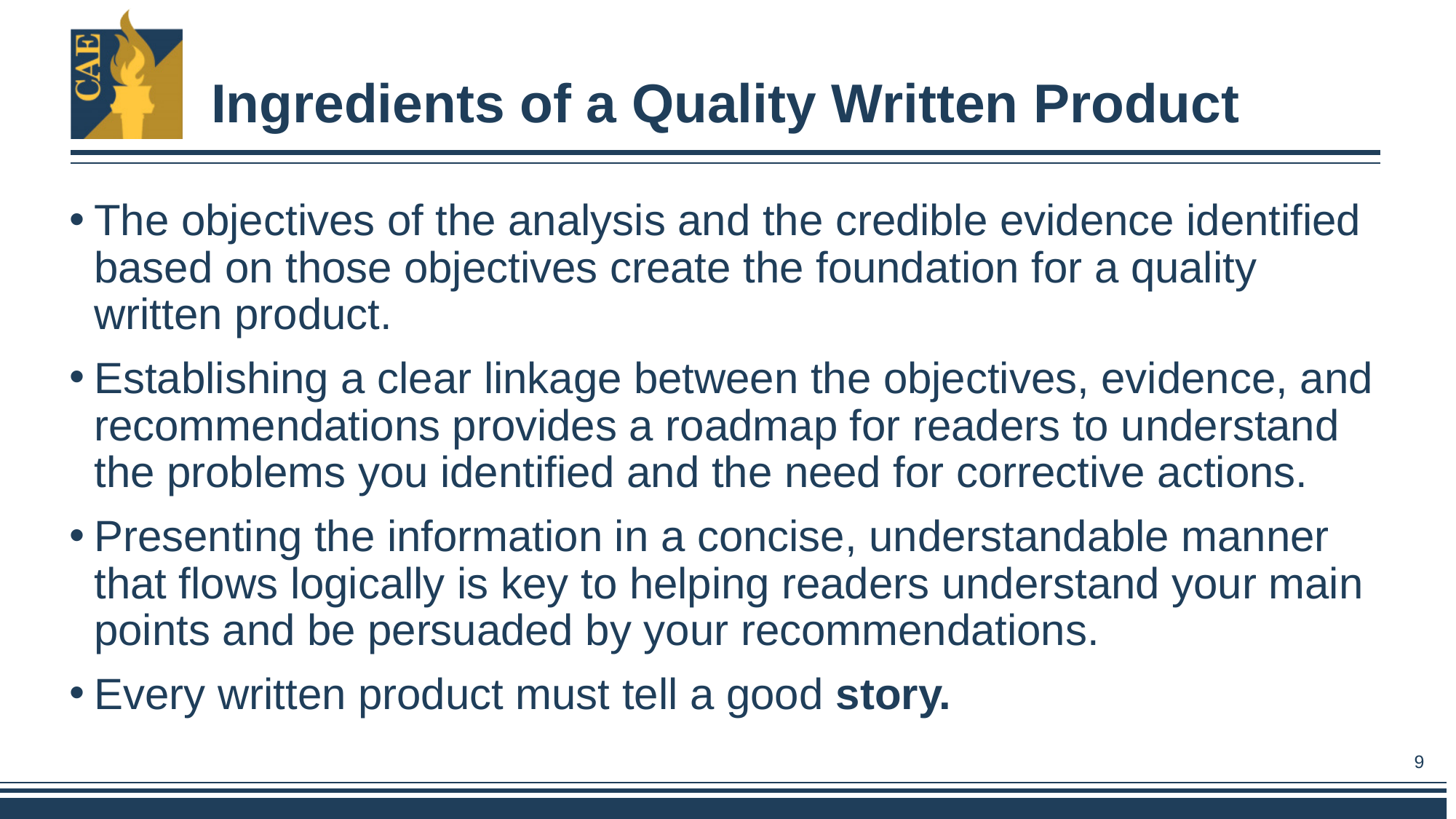

# Ingredients of a Quality Written Product
The objectives of the analysis and the credible evidence identified based on those objectives create the foundation for a quality written product.
Establishing a clear linkage between the objectives, evidence, and recommendations provides a roadmap for readers to understand the problems you identified and the need for corrective actions.
Presenting the information in a concise, understandable manner that flows logically is key to helping readers understand your main points and be persuaded by your recommendations.
Every written product must tell a good story.
9